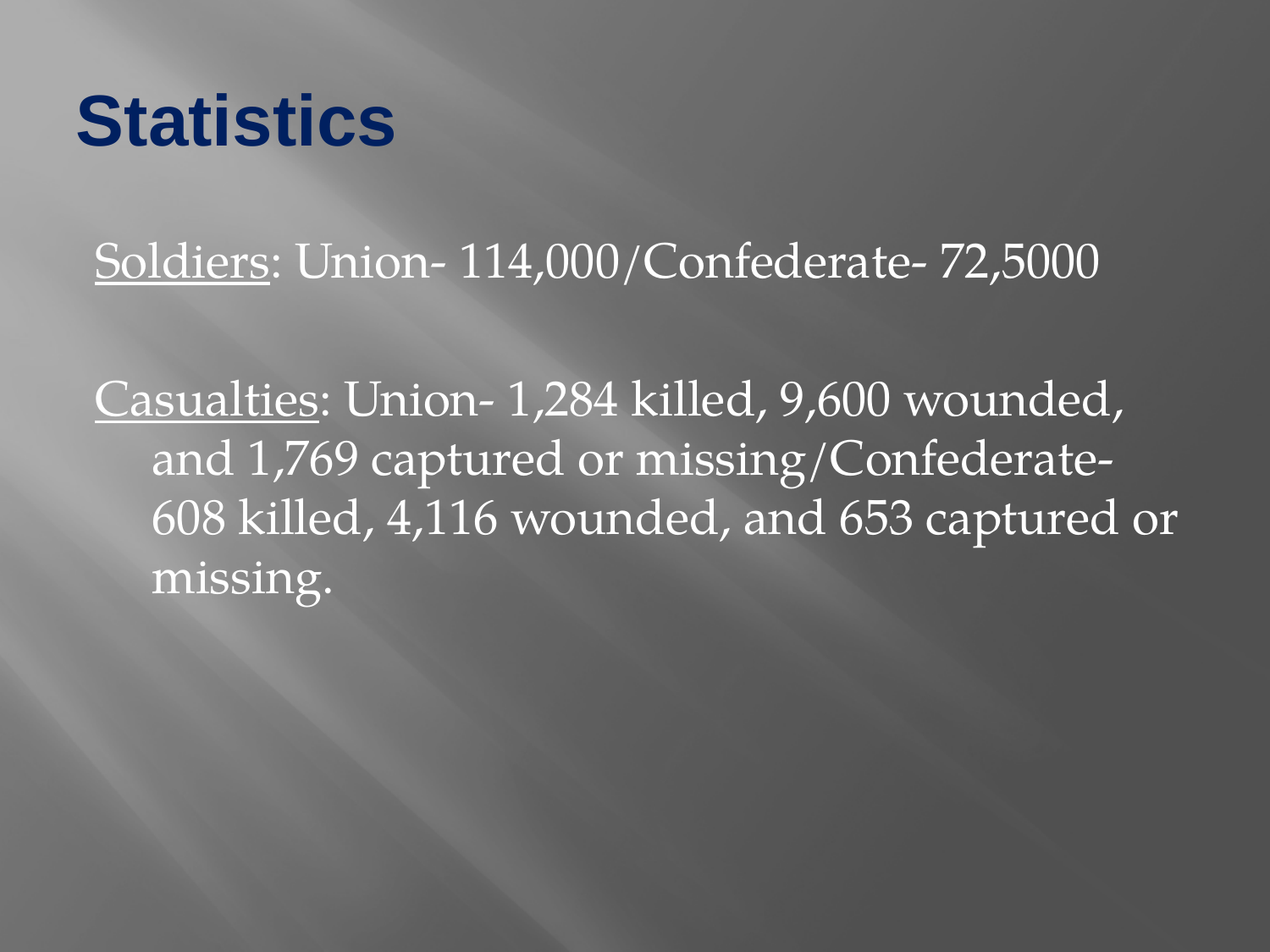

# Statistics
Soldiers: Union- 114,000/Confederate- 72,5000

Casualties: Union- 1,284 killed, 9,600 wounded, and 1,769 captured or missing/Confederate- 608 killed, 4,116 wounded, and 653 captured or missing.